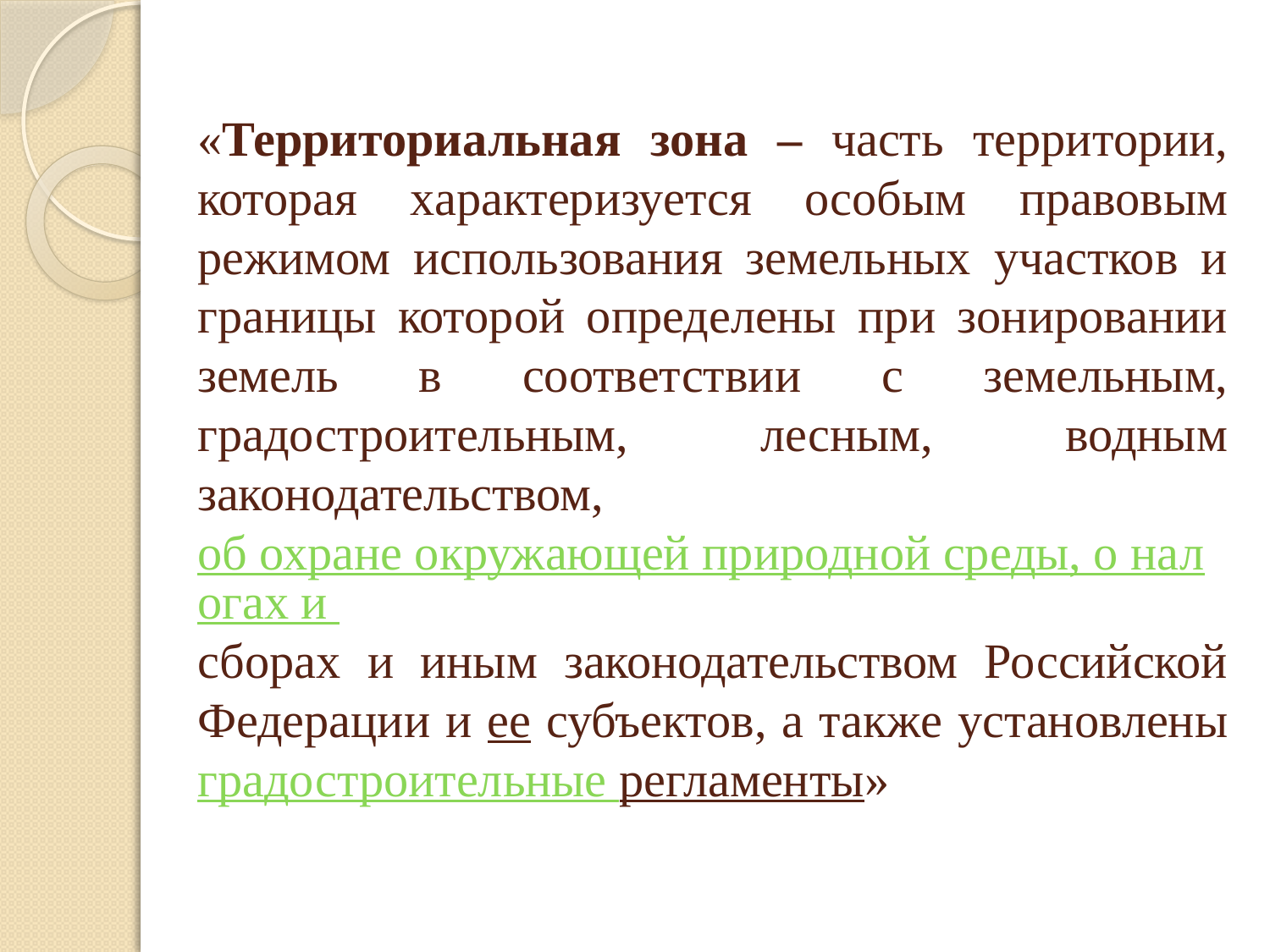

# «Территориальная зона – часть территории, которая характеризуется особым правовым режимом использования земельных участков и границы которой определены при зонировании земель в соответствии с земельным, градостроительным, лесным, водным законодательством, об охране окружающей природной среды, о налогах и сборах и иным законодательством Российской Федерации и ее субъектов, а также установлены градостроительные регламенты»